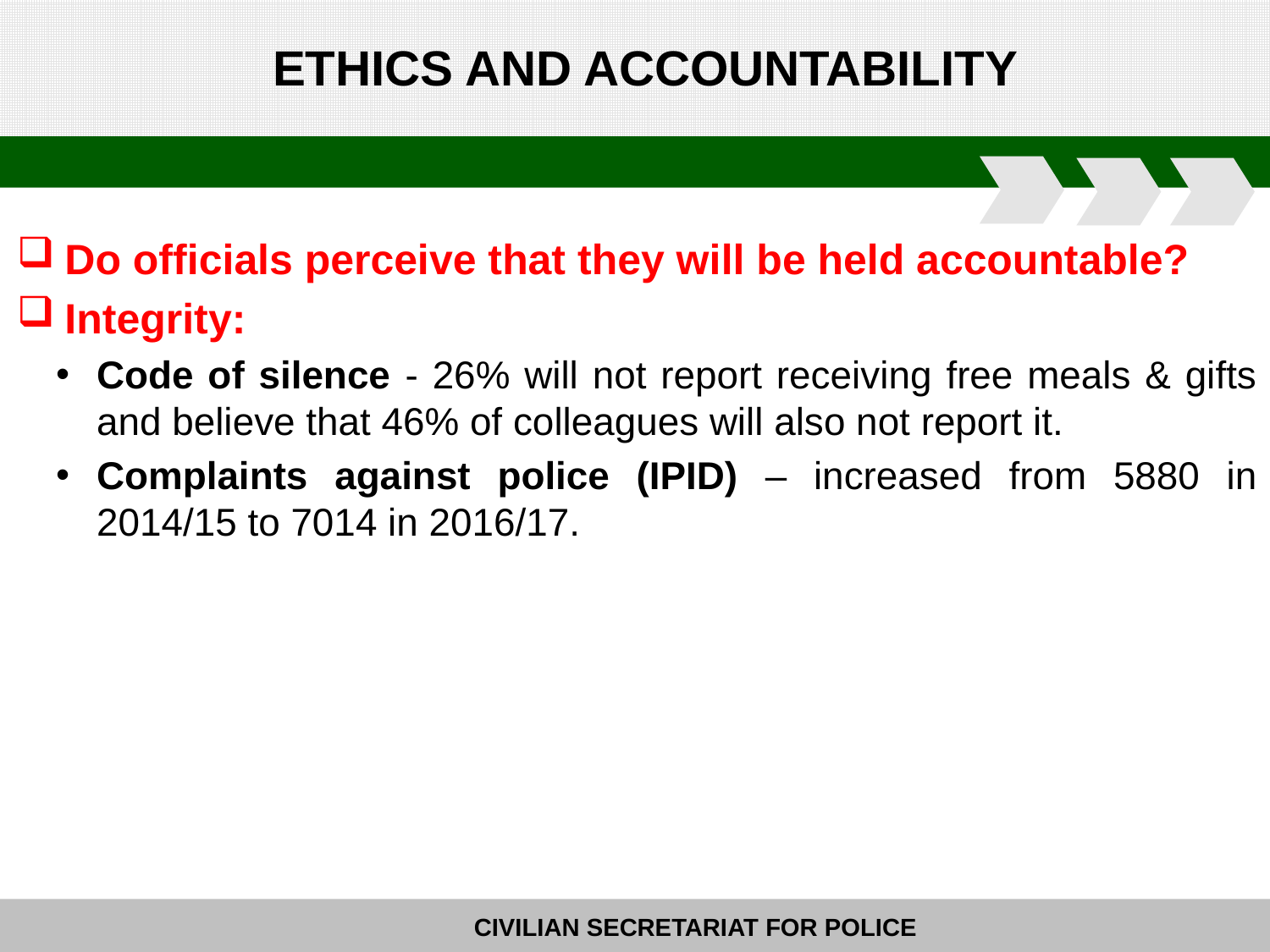

# ETHICS AND ACCOUNTABILITY
Do officials perceive that they will be held accountable?
Integrity:
Code of silence - 26% will not report receiving free meals & gifts and believe that 46% of colleagues will also not report it.
Complaints against police (IPID) – increased from 5880 in 2014/15 to 7014 in 2016/17.